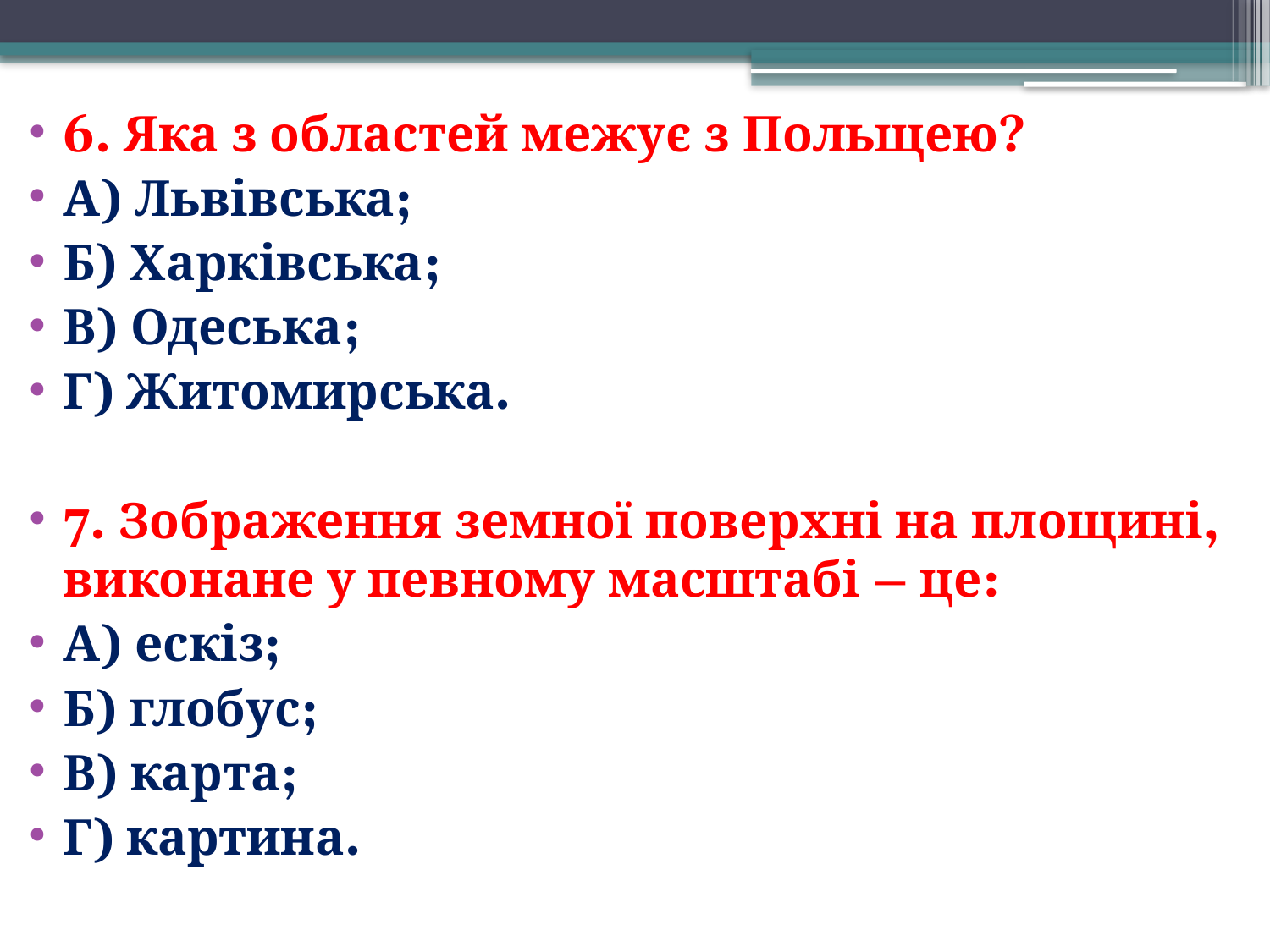

6. Яка з областей межує з Польщею?
А) Львівська;
Б) Харківська;
В) Одеська;
Г) Житомирська.

7. Зображення земної поверхні на площині, виконане у певному масштабі – це:
А) ескіз;
Б) глобус;
В) карта;
Г) картина.